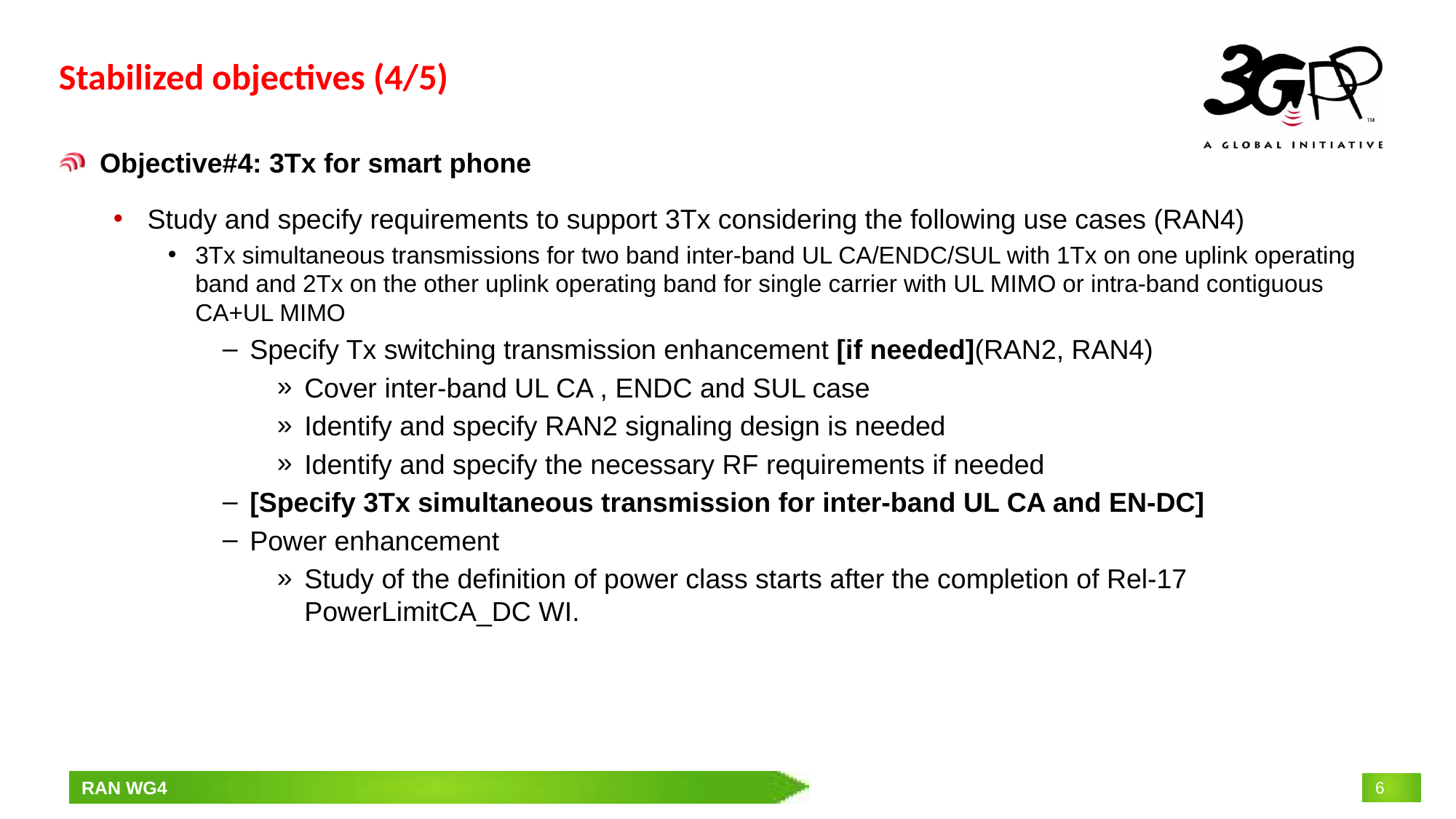

# Stabilized objectives (4/5)
Objective#4: 3Tx for smart phone
Study and specify requirements to support 3Tx considering the following use cases (RAN4)
3Tx simultaneous transmissions for two band inter-band UL CA/ENDC/SUL with 1Tx on one uplink operating band and 2Tx on the other uplink operating band for single carrier with UL MIMO or intra-band contiguous CA+UL MIMO
Specify Tx switching transmission enhancement [if needed](RAN2, RAN4)
Cover inter-band UL CA , ENDC and SUL case
Identify and specify RAN2 signaling design is needed
Identify and specify the necessary RF requirements if needed
[Specify 3Tx simultaneous transmission for inter-band UL CA and EN-DC]
Power enhancement
Study of the definition of power class starts after the completion of Rel-17 PowerLimitCA_DC WI.